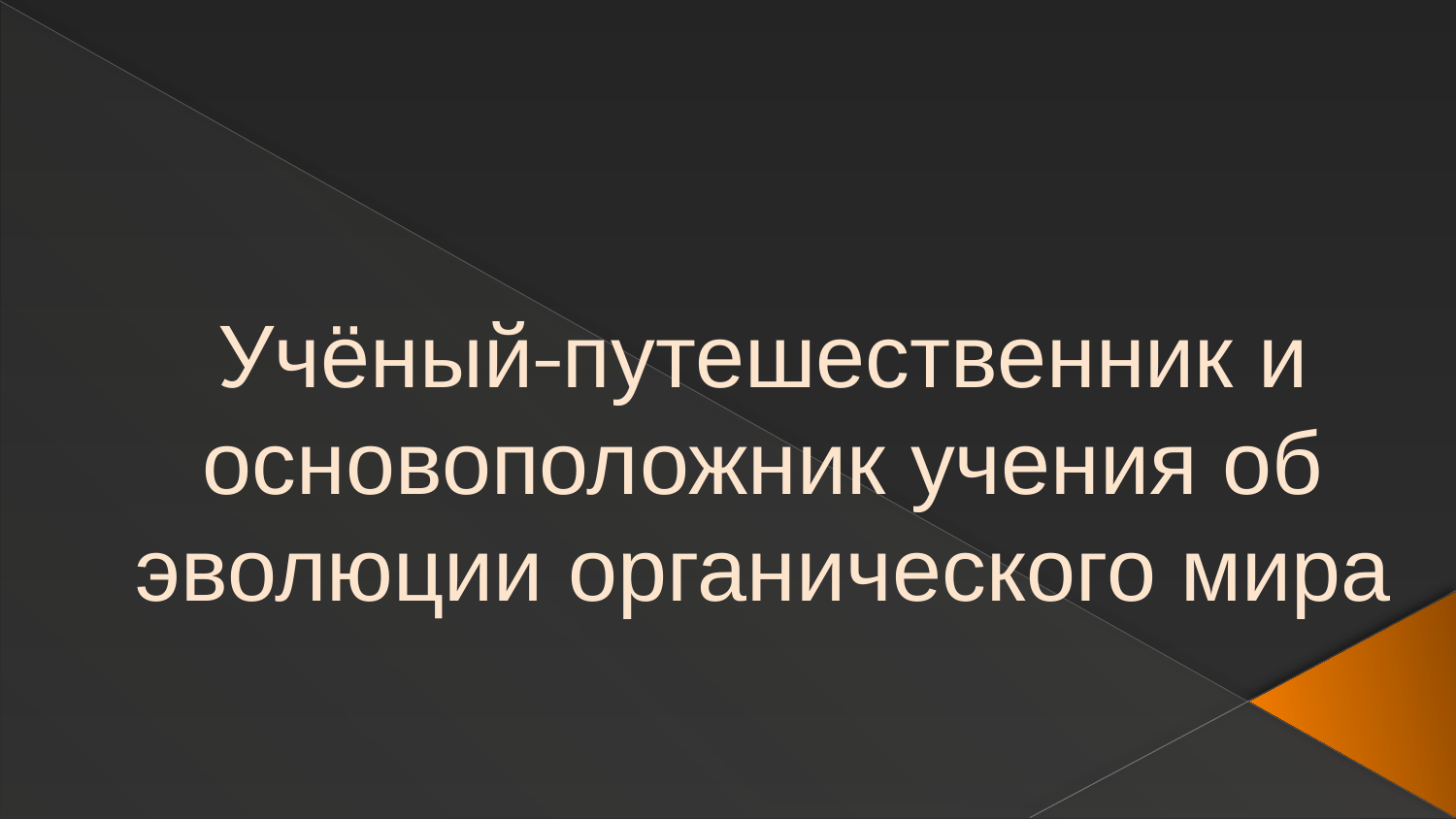

# Учёный-путешественник и основоположник учения об эволюции органического мира